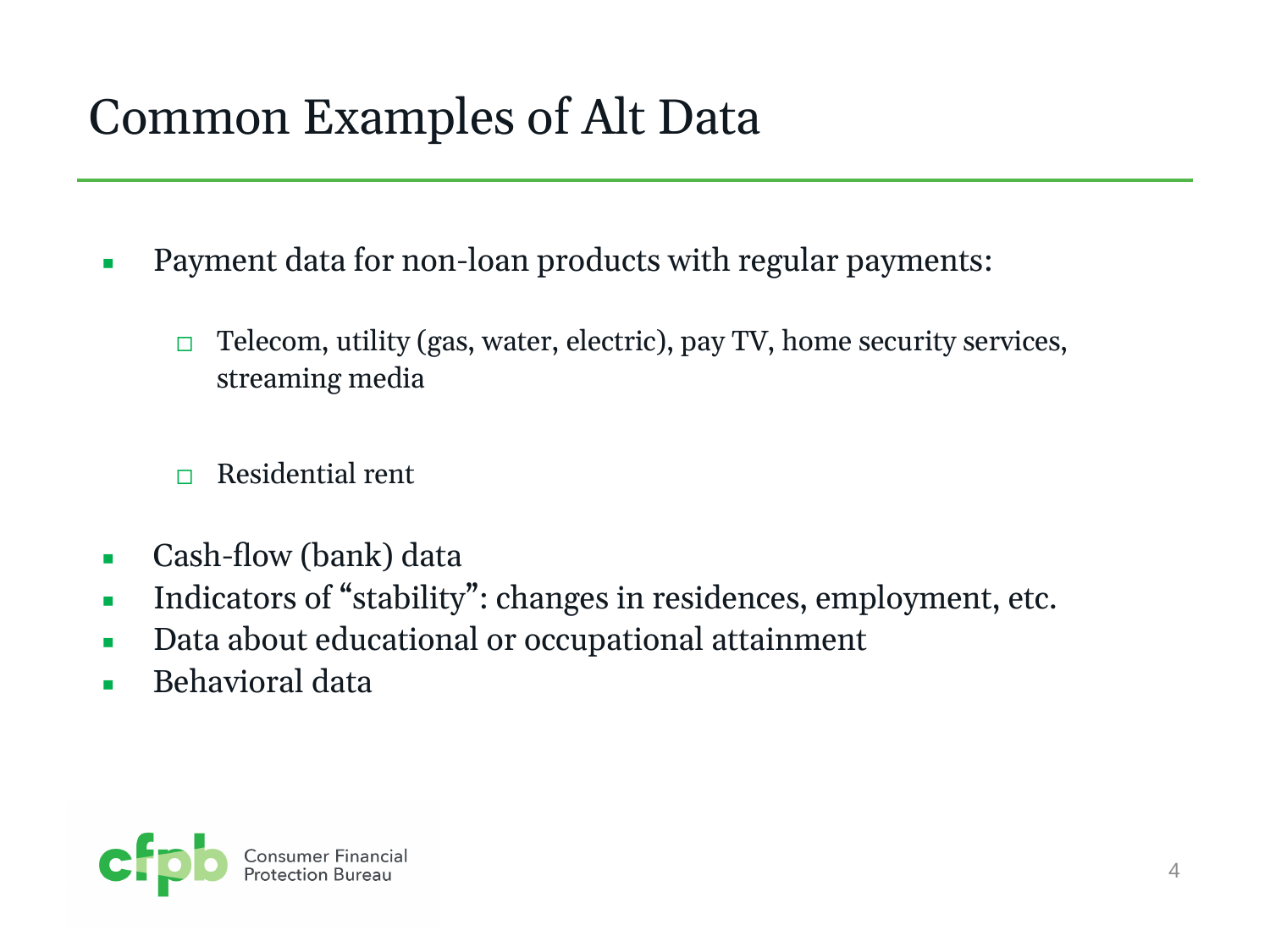

# Common Examples of Alt Data
Payment data for non-loan products with regular payments:

Telecom, utility (gas, water, electric), pay TV, home security services, streaming media

Residential rent

Cash-flow (bank) data
Indicators of “stability”: changes in residences, employment, etc.
Data about educational or occupational attainment
Behavioral data

4